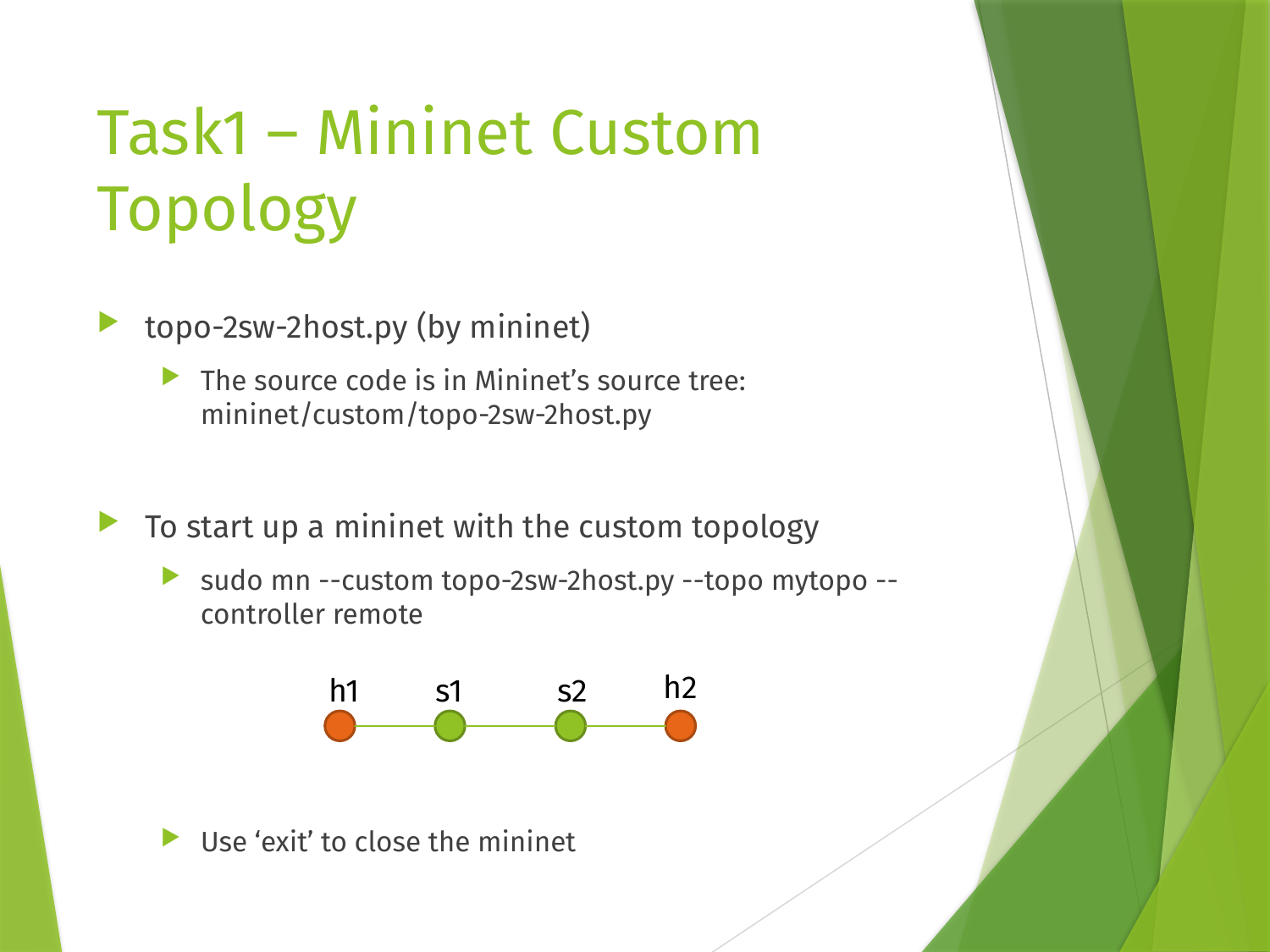

# Task1 – Mininet Custom Topology
topo-2sw-2host.py (by mininet)
The source code is in Mininet’s source tree: mininet/custom/topo-2sw-2host.py

To start up a mininet with the custom topology
sudo mn --custom topo-2sw-2host.py --topo mytopo --controller remote

Use ‘exit’ to close the mininet
h2
h1
s1
s2